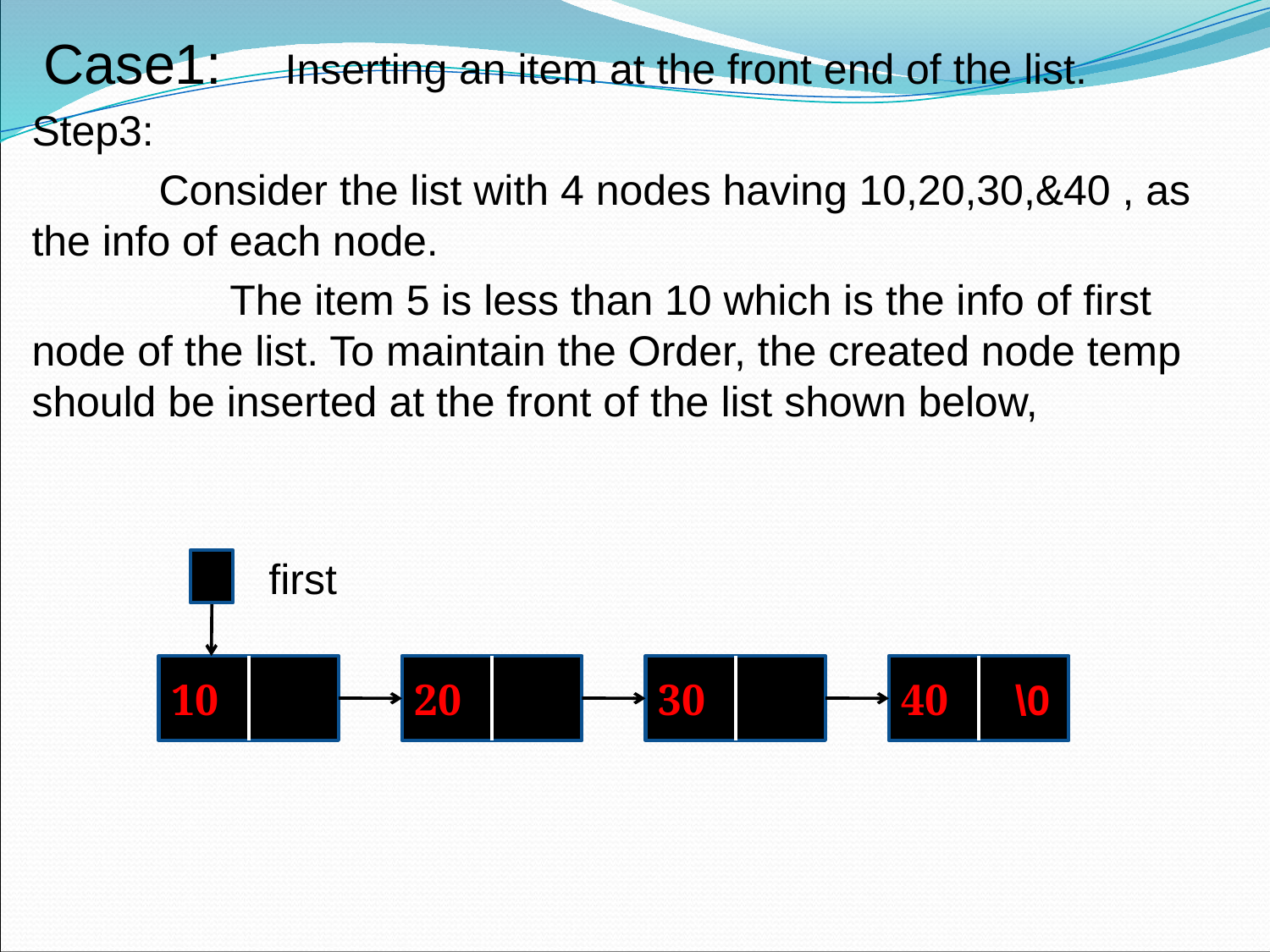

Case1:    Inserting an item at the front end of the list.
Step3:
	Consider the list with 4 nodes having 10,20,30,&40 , as the info of each node.
	      The item 5 is less than 10 which is the info of first node of the list. To maintain the Order, the created node temp should be inserted at the front of the list shown below,

                    first

#

10
20
30
40      \0